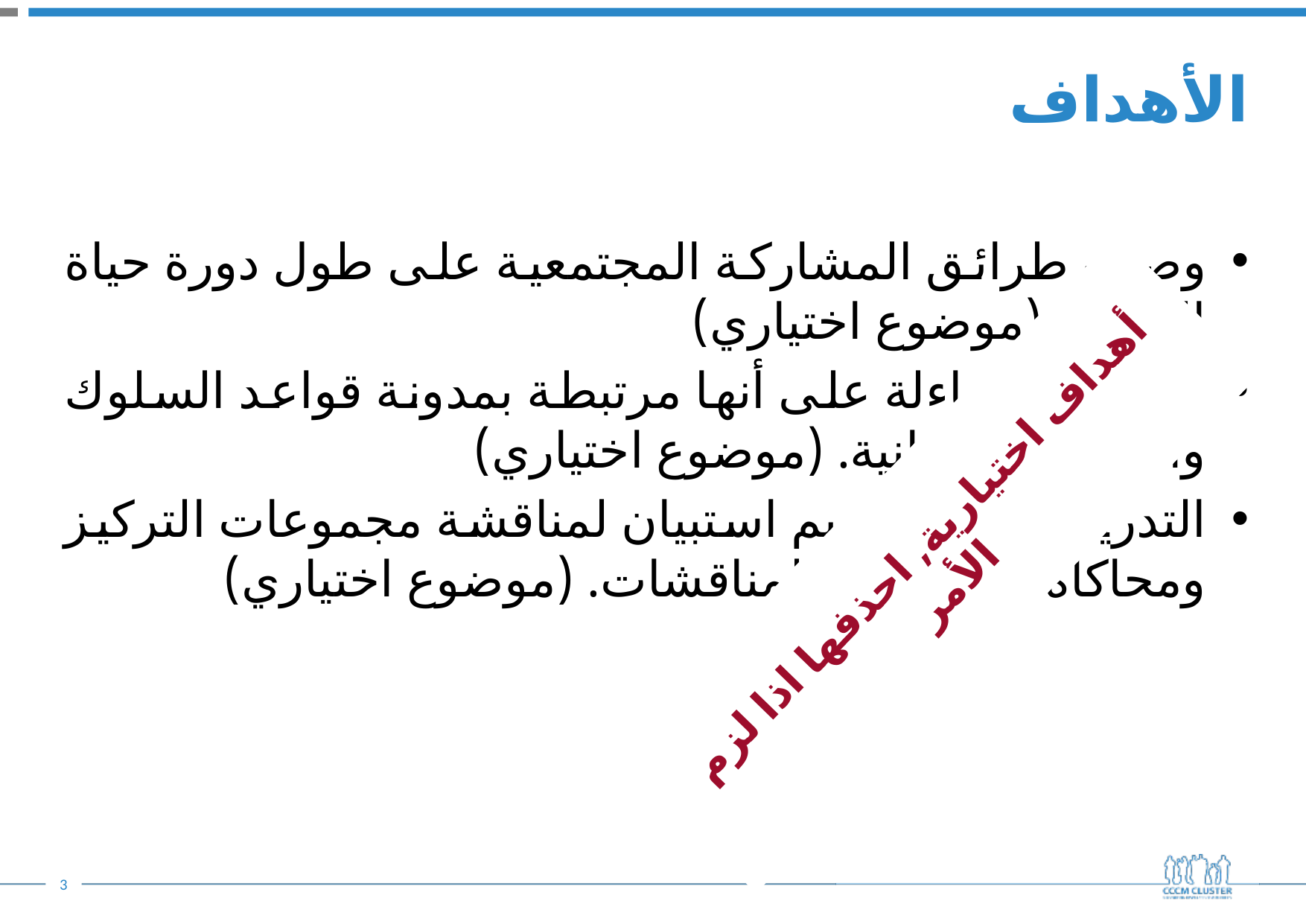

# الأهداف
وصف طرائق المشاركة المجتمعية على طول دورة حياة المخيم. (موضوع اختياري)
وصف المساءلة على أنها مرتبطة بمدونة قواعد السلوك والمبادئ الإنسانية. (موضوع اختياري)
التدريب على تصميم استبيان لمناقشة مجموعات التركيز ومحاكاة إجراء هذه المناقشات. (موضوع اختياري)
أهداف اختيارية, احذفها اذا لزم الأمر